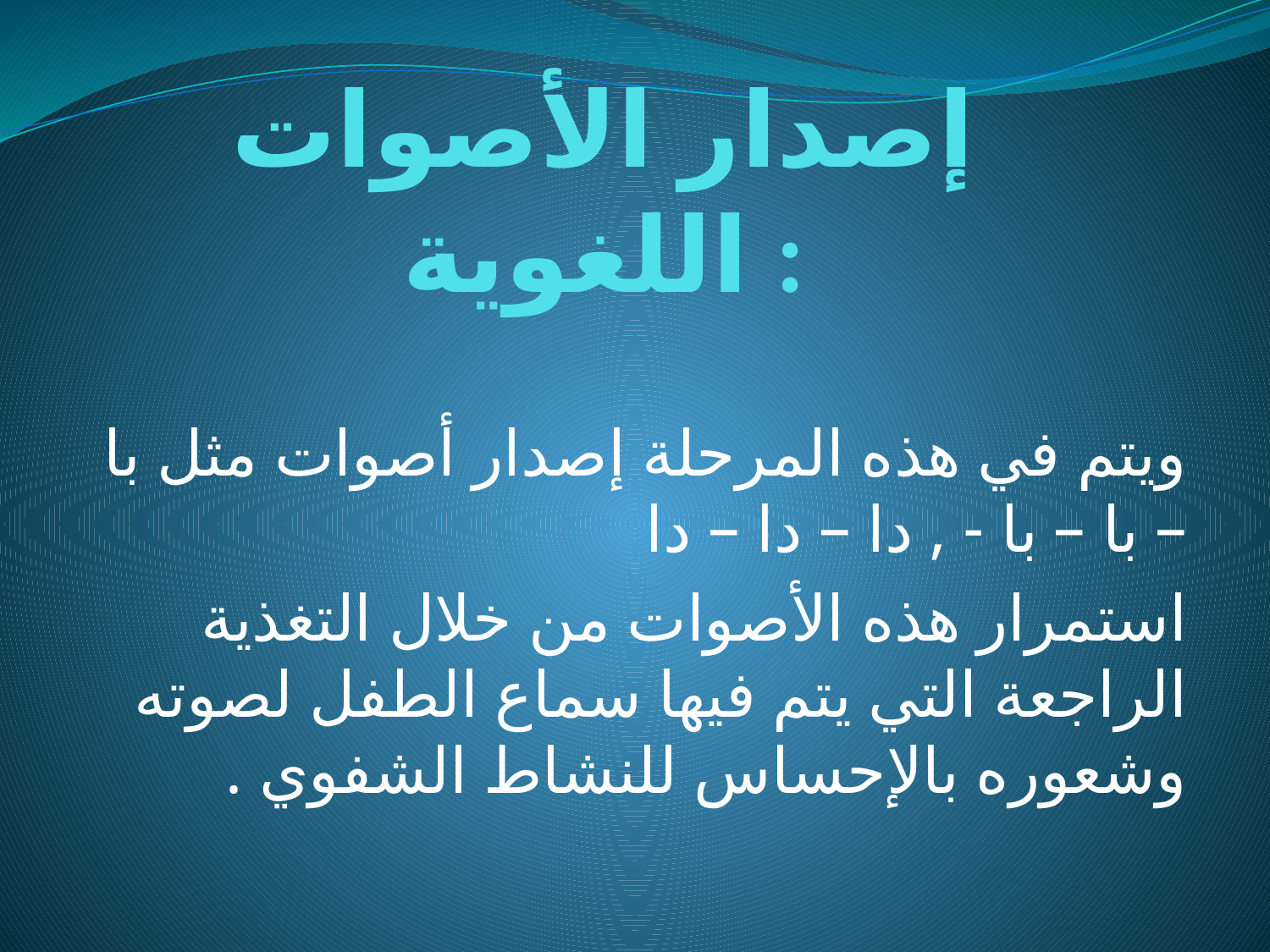

# إصدار الأصوات اللغوية :
ويتم في هذه المرحلة إصدار أصوات مثل با – با – با - , دا – دا – دا
استمرار هذه الأصوات من خلال التغذية الراجعة التي يتم فيها سماع الطفل لصوته وشعوره بالإحساس للنشاط الشفوي .